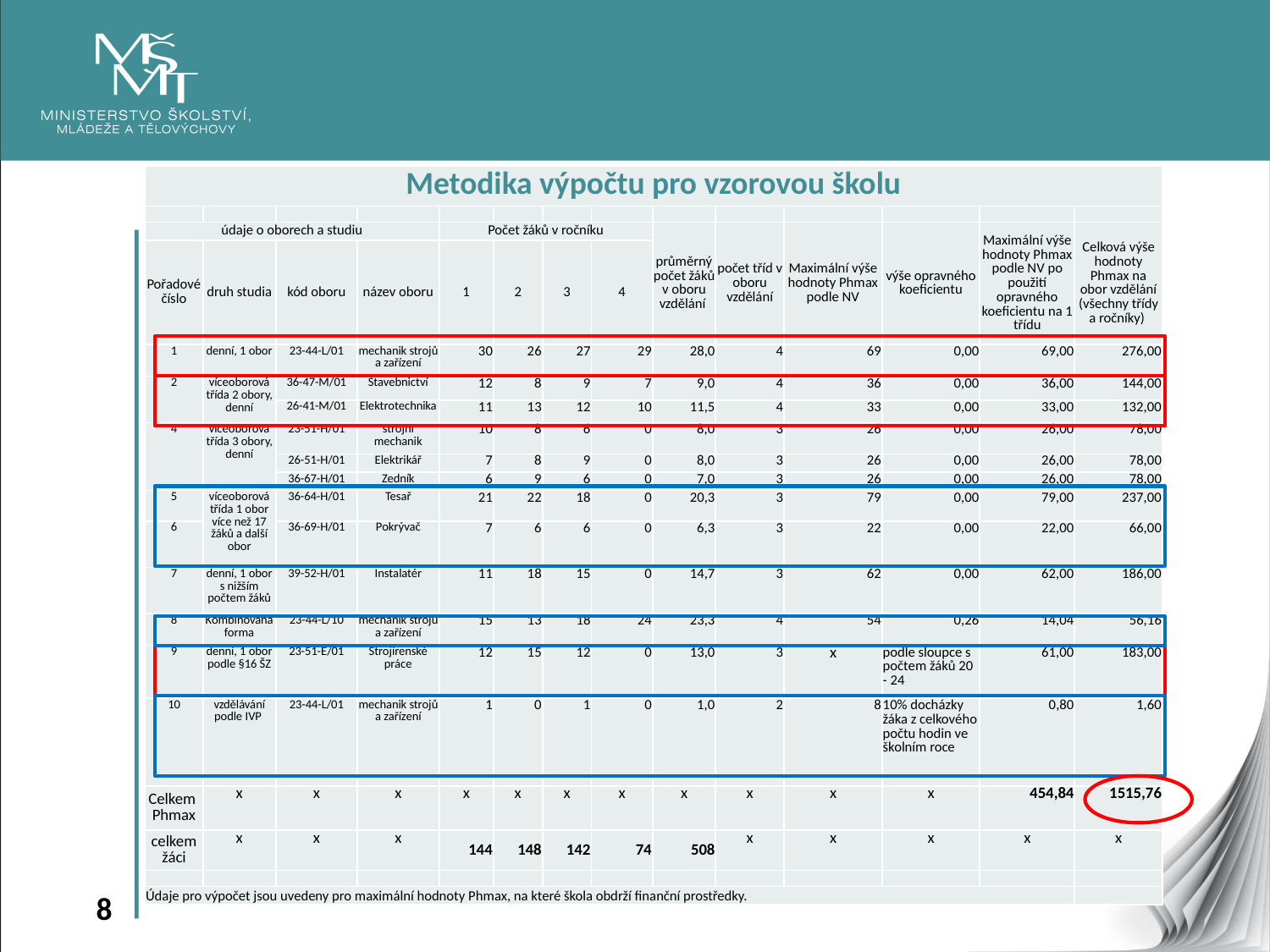

| Metodika výpočtu pro vzorovou školu |  |  |  |  |  |  |  |  |  |  |  |  |  |
| --- | --- | --- | --- | --- | --- | --- | --- | --- | --- | --- | --- | --- | --- |
|  |  |  |  |  |  |  |  |  |  |  |  |  |  |
| údaje o oborech a studiu |  |  |  | Počet žáků v ročníku |  |  |  | průměrný počet žáků v oboru vzdělání | počet tříd v oboru vzdělání | Maximální výše hodnoty Phmax podle NV | výše opravného koeficientu | Maximální výše hodnoty Phmax podle NV po použití opravného koeficientu na 1 třídu | Celková výše hodnoty Phmax na obor vzdělání (všechny třídy a ročníky) |
| Pořadové číslo | druh studia | kód oboru | název oboru | 1 | 2 | 3 | 4 |  |  |  |  |  |  |
| 1 | denní, 1 obor | 23-44-L/01 | mechanik strojů a zařízení | 30 | 26 | 27 | 29 | 28,0 | 4 | 69 | 0,00 | 69,00 | 276,00 |
| 2 | víceoborová třída 2 obory, denní | 36-47-M/01 | Stavebnictví | 12 | 8 | 9 | 7 | 9,0 | 4 | 36 | 0,00 | 36,00 | 144,00 |
|  |  | 26-41-M/01 | Elektrotechnika | 11 | 13 | 12 | 10 | 11,5 | 4 | 33 | 0,00 | 33,00 | 132,00 |
| 4 | víceoborová třída 3 obory, denní | 23-51-H/01 | strojní mechanik | 10 | 8 | 6 | 0 | 8,0 | 3 | 26 | 0,00 | 26,00 | 78,00 |
|  |  | 26-51-H/01 | Elektrikář | 7 | 8 | 9 | 0 | 8,0 | 3 | 26 | 0,00 | 26,00 | 78,00 |
|  |  | 36-67-H/01 | Zedník | 6 | 9 | 6 | 0 | 7,0 | 3 | 26 | 0,00 | 26,00 | 78,00 |
| 5 | víceoborová třída 1 obor více než 17 žáků a další obor | 36-64-H/01 | Tesař | 21 | 22 | 18 | 0 | 20,3 | 3 | 79 | 0,00 | 79,00 | 237,00 |
| 6 |  | 36-69-H/01 | Pokrývač | 7 | 6 | 6 | 0 | 6,3 | 3 | 22 | 0,00 | 22,00 | 66,00 |
| 7 | denní, 1 obor s nižším počtem žáků | 39-52-H/01 | Instalatér | 11 | 18 | 15 | 0 | 14,7 | 3 | 62 | 0,00 | 62,00 | 186,00 |
| 8 | Kombinovaná forma | 23-44-L/10 | mechanik strojů a zařízení | 15 | 13 | 18 | 24 | 23,3 | 4 | 54 | 0,26 | 14,04 | 56,16 |
| 9 | denní, 1 obor podle §16 ŠZ | 23-51-E/01 | Strojírenské práce | 12 | 15 | 12 | 0 | 13,0 | 3 | x | podle sloupce s počtem žáků 20 - 24 | 61,00 | 183,00 |
| 10 | vzdělávání podle IVP | 23-44-L/01 | mechanik strojů a zařízení | 1 | 0 | 1 | 0 | 1,0 | 2 | 8 | 10% docházky žáka z celkového počtu hodin ve školním roce | 0,80 | 1,60 |
| Celkem Phmax | x | x | x | x | x | x | x | x | x | x | x | 454,84 | 1515,76 |
| celkem žáci | x | x | x | 144 | 148 | 142 | 74 | 508 | x | x | x | x | x |
|  |  |  |  |  |  |  |  |  |  |  |  |  |  |
| Údaje pro výpočet jsou uvedeny pro maximální hodnoty Phmax, na které škola obdrží finanční prostředky. |  |  |  |  |  |  |  |  |  |  |  |  |  |